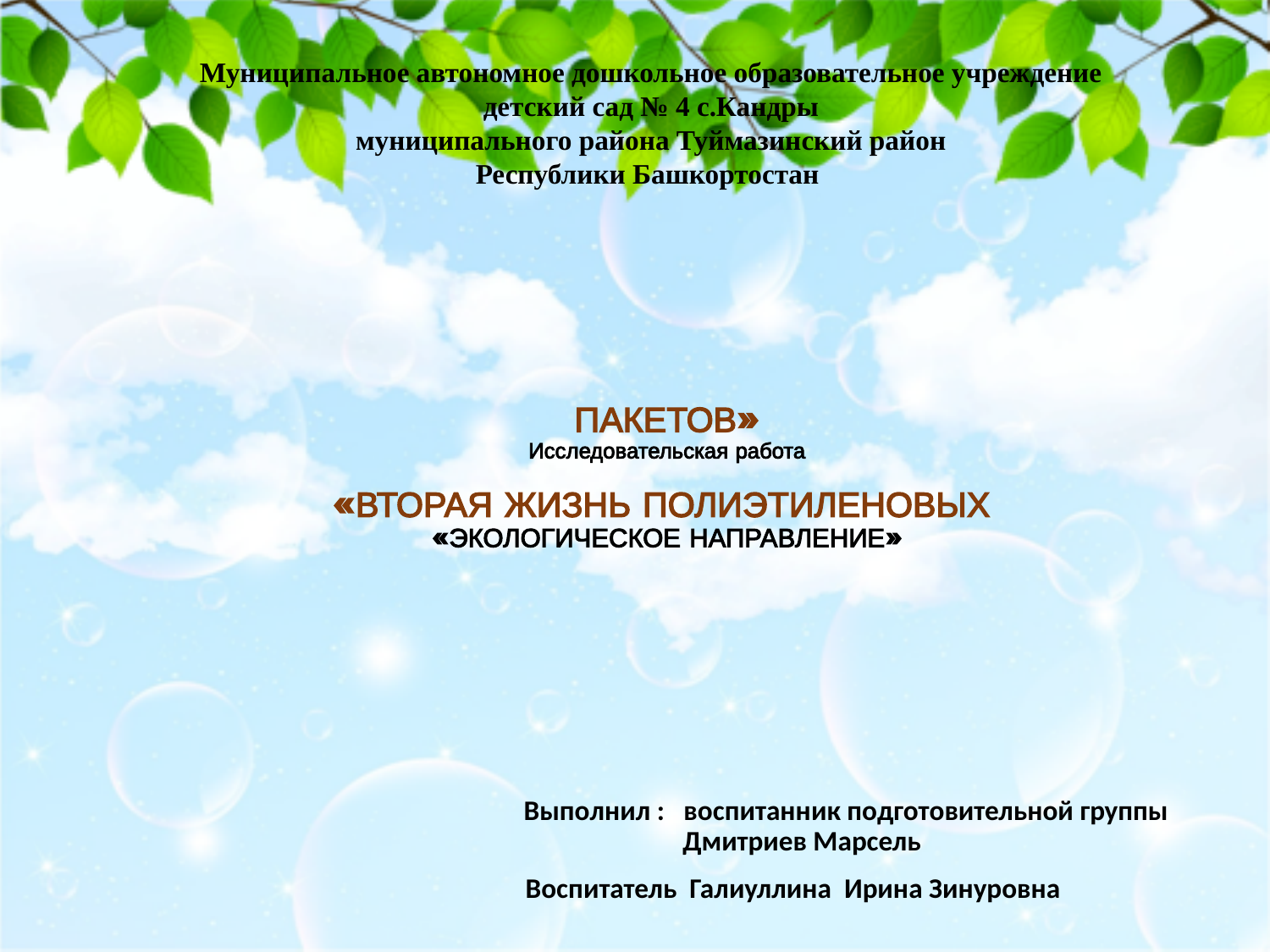

Муниципальное автономное дошкольное образовательное учреждение
детский сад № 4 с.Кандры
муниципального района Туймазинский район
Республики Башкортостан
# ПАКЕТОВ» Исследовательская работа «ВТОРАЯ ЖИЗНЬ ПОЛИЭТИЛЕНОВЫХ «ЭКОЛОГИЧЕСКОЕ НАПРАВЛЕНИЕ»
Выполнил :   воспитанник подготовительной группы Дмитриев Марсель
 Воспитатель  Галиуллина  Ирина Зинуровна